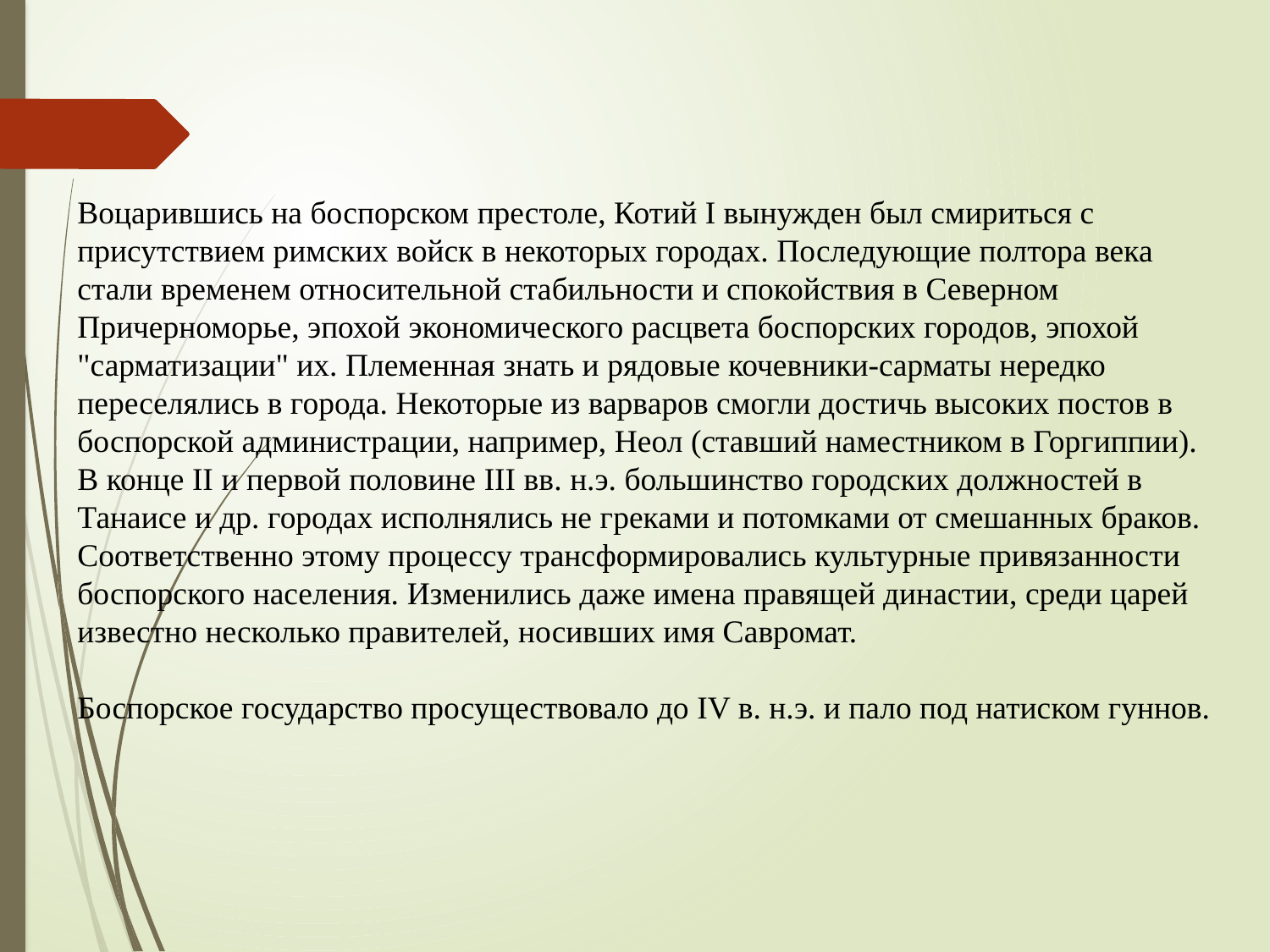

Воцарившись на боспорском престоле, Котий I вынужден был смириться с присутствием римских войск в некоторых городах. Последующие полтора века стали временем относительной стабильности и спокойствия в Северном Причерноморье, эпохой экономического расцвета боспорских городов, эпохой "сарматизации" их. Племенная знать и рядовые кочевники-сарматы нередко переселялись в города. Некоторые из варваров смогли достичь высоких постов в боспорской администрации, например, Неол (ставший наместником в Горгиппии). В конце II и первой половине III вв. н.э. большинство городских должностей в Танаисе и др. городах исполнялись не греками и потомками от смешанных браков. Соответственно этому процессу трансформировались культурные привязанности боспорского населения. Изменились даже имена правящей династии, среди царей известно несколько правителей, носивших имя Савромат.

Боспорское государство просуществовало до IV в. н.э. и пало под натиском гуннов.